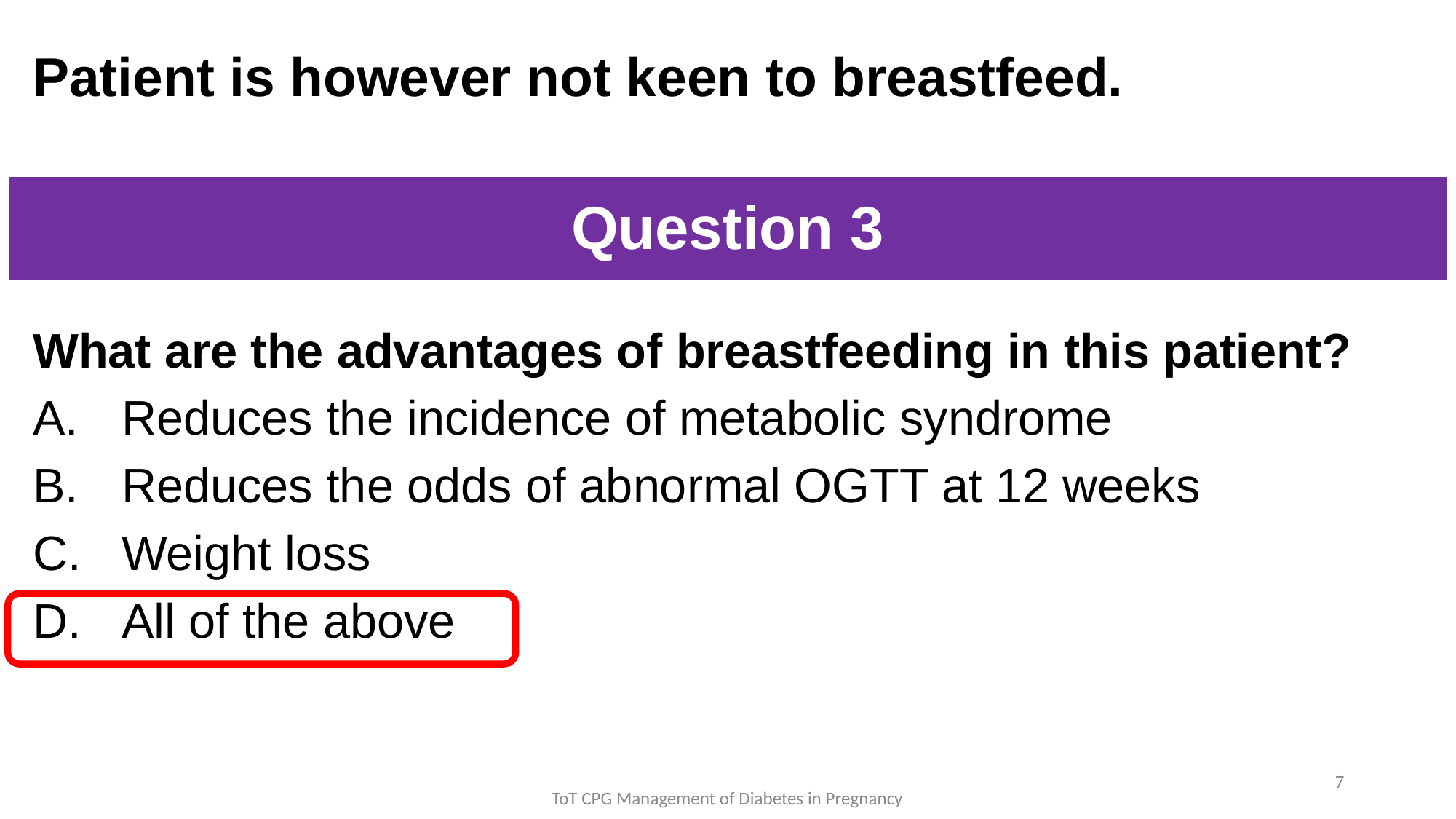

Patient is however not keen to breastfeed.

What are the advantages of breastfeeding in this patient?
Reduces the incidence of metabolic syndrome
Reduces the odds of abnormal OGTT at 12 weeks
Weight loss
All of the above

| Question 3 |
| --- |

7
ToT CPG Management of Diabetes in Pregnancy